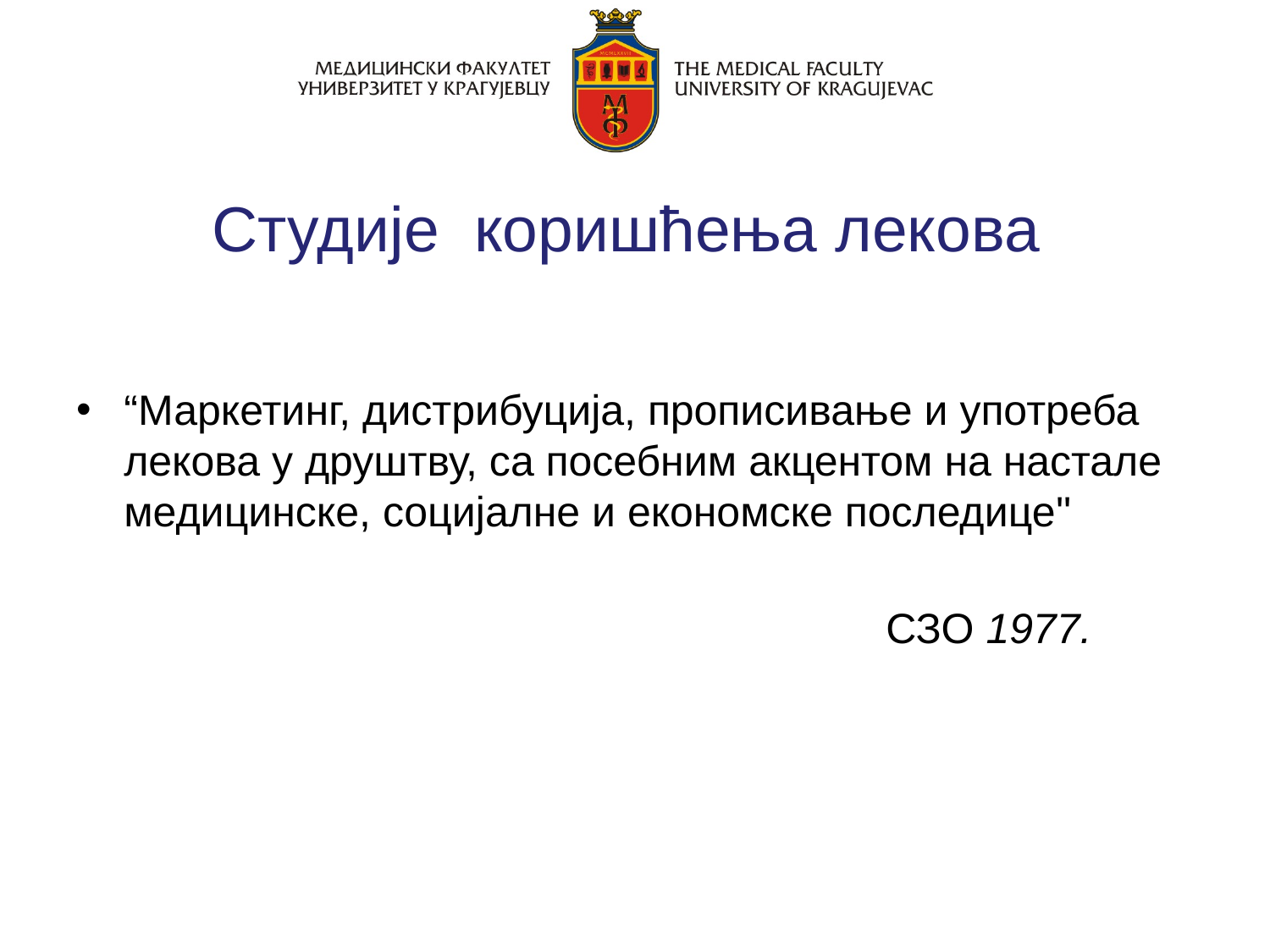

# Студије  коришћења лекова

“Маркетинг, дистрибуција, прописивање и употреба лекова у друштву, са посебним акцентом на настале медицинске, социјалне и економске последице"
 							СЗО 1977.